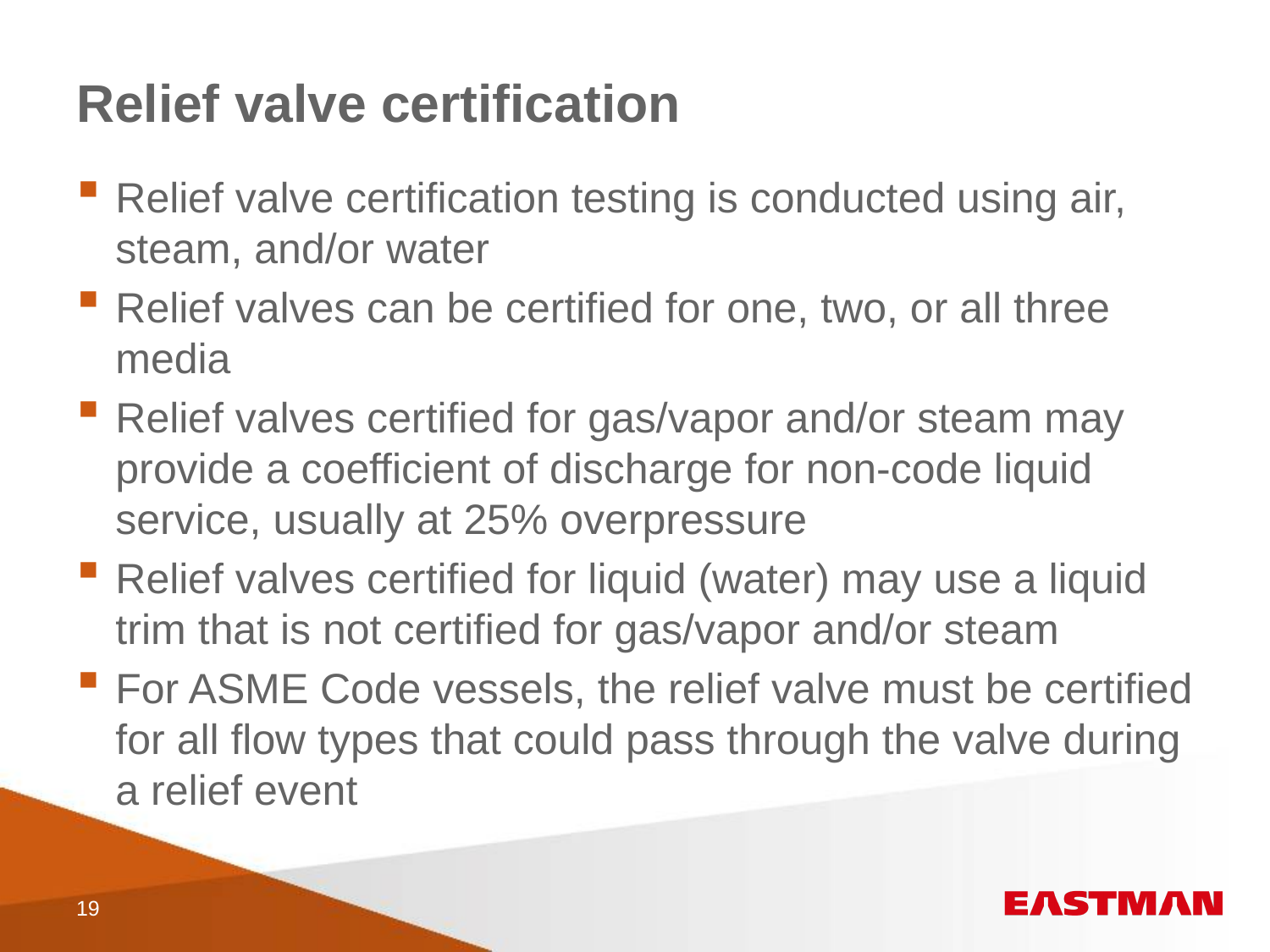

# Relief valve certification
Relief valve certification testing is conducted using air, steam, and/or water
Relief valves can be certified for one, two, or all three media
Relief valves certified for gas/vapor and/or steam may provide a coefficient of discharge for non-code liquid service, usually at 25% overpressure
Relief valves certified for liquid (water) may use a liquid trim that is not certified for gas/vapor and/or steam
For ASME Code vessels, the relief valve must be certified for all flow types that could pass through the valve during a relief event

19